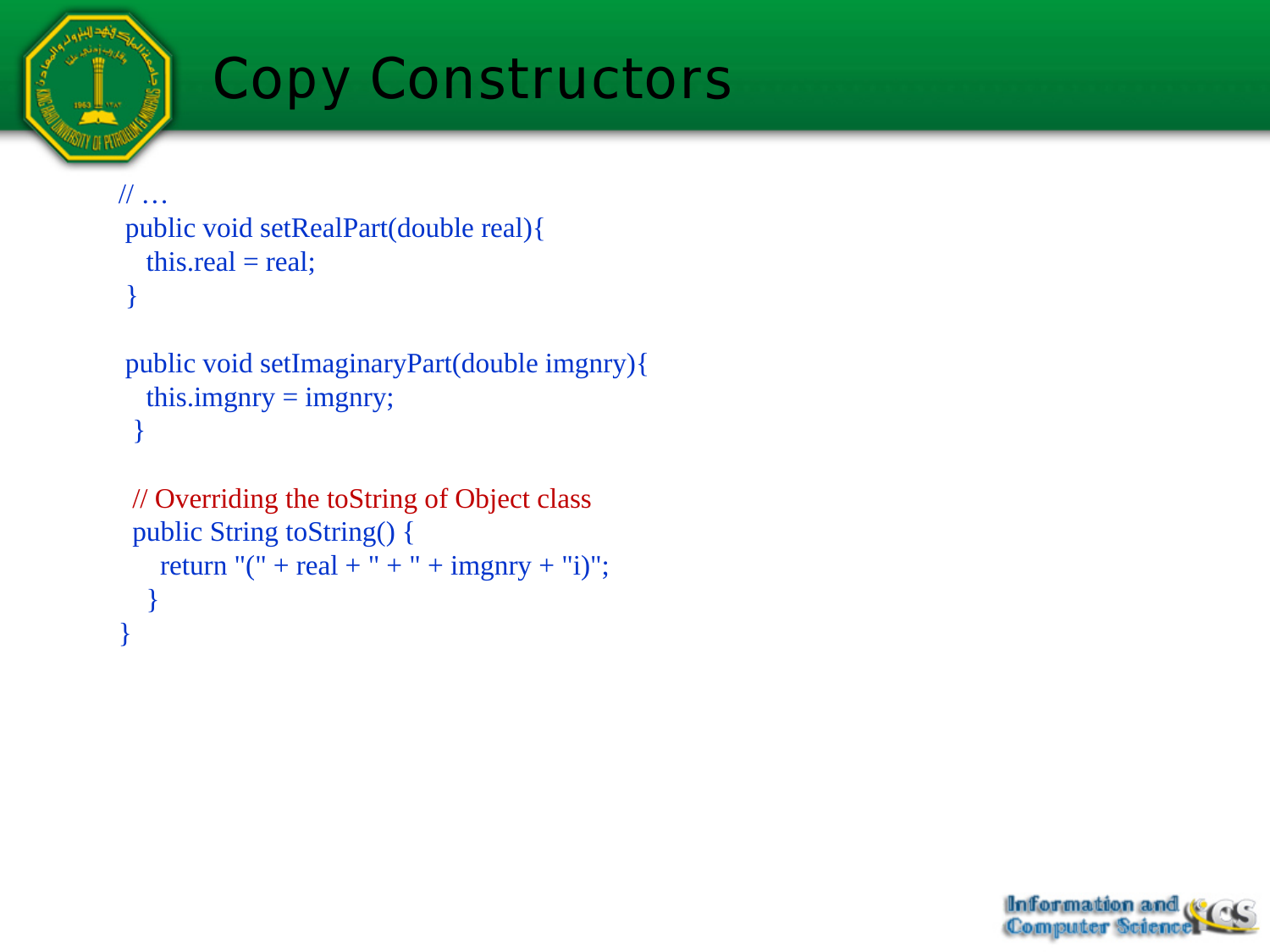

# Copy Constructors
// …
 public void setRealPart(double real){
    this.real = real;
 }

 public void setImaginaryPart(double imgnry){
    this.imgnry = imgnry;
  }

  // Overriding the toString of Object class
  public String toString() {
      return "(" + real + " + " + imgnry + "i)";
    }
}